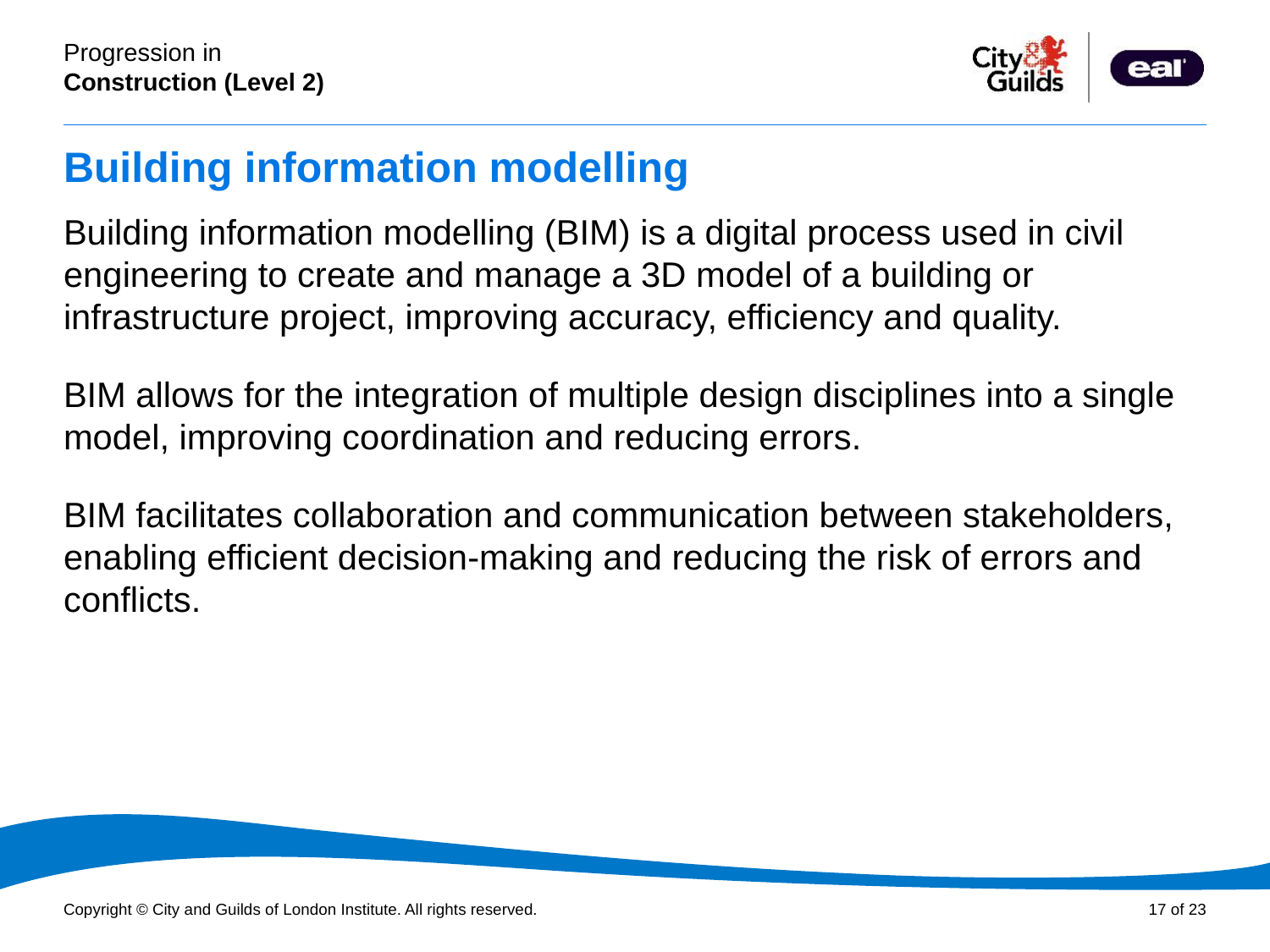

# Building information modelling
Building information modelling (BIM) is a digital process used in civil engineering to create and manage a 3D model of a building or infrastructure project, improving accuracy, efficiency and quality.
BIM allows for the integration of multiple design disciplines into a single model, improving coordination and reducing errors.
BIM facilitates collaboration and communication between stakeholders, enabling efficient decision-making and reducing the risk of errors and conflicts.